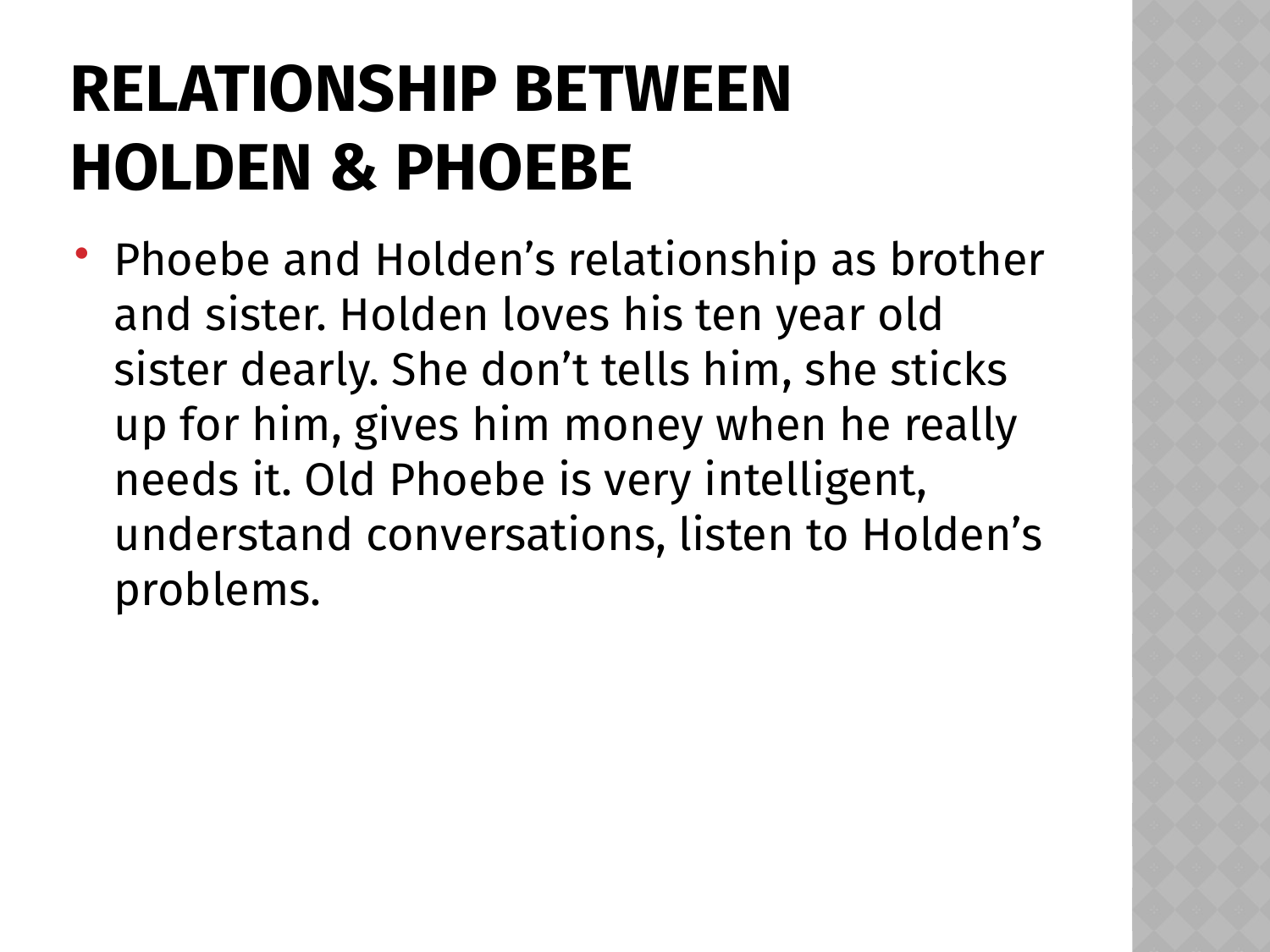

# Relationship between Holden & Phoebe
Phoebe and Holden’s relationship as brother and sister. Holden loves his ten year old sister dearly. She don’t tells him, she sticks up for him, gives him money when he really needs it. Old Phoebe is very intelligent, understand conversations, listen to Holden’s problems.